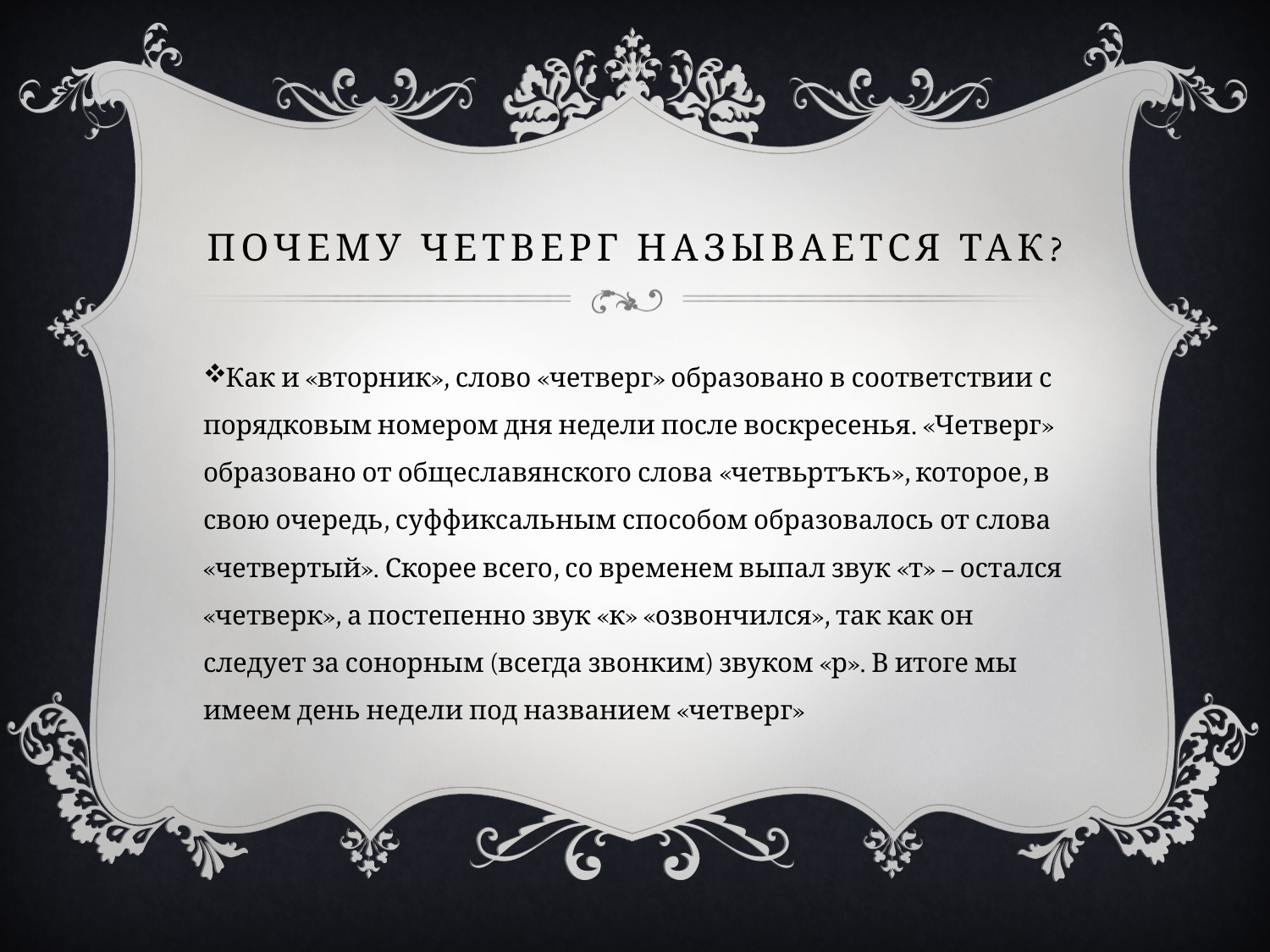

# Почему четверг называется ТАК?
Как и «вторник», слово «четверг» образовано в соответствии с порядковым номером дня недели после воскресенья. «Четверг» образовано от общеславянского слова «четвьртъкъ», которое, в свою очередь, суффиксальным способом образовалось от слова «четвертый». Скорее всего, со временем выпал звук «т» – остался «четверк», а постепенно звук «к» «озвончился», так как он следует за сонорным (всегда звонким) звуком «р». В итоге мы имеем день недели под названием «четверг»